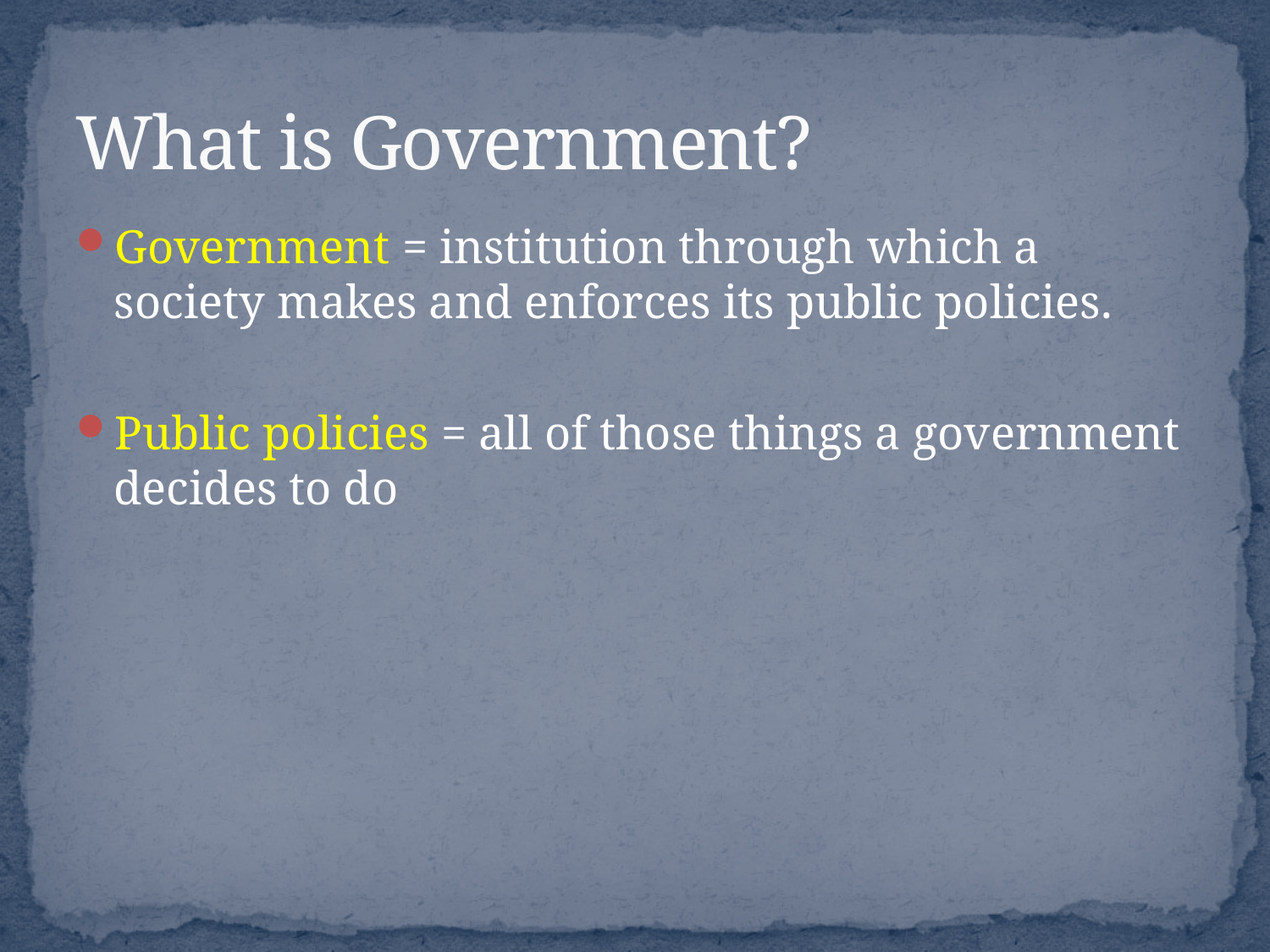

# What is Government?
Government = institution through which a society makes and enforces its public policies.

Public policies = all of those things a government decides to do